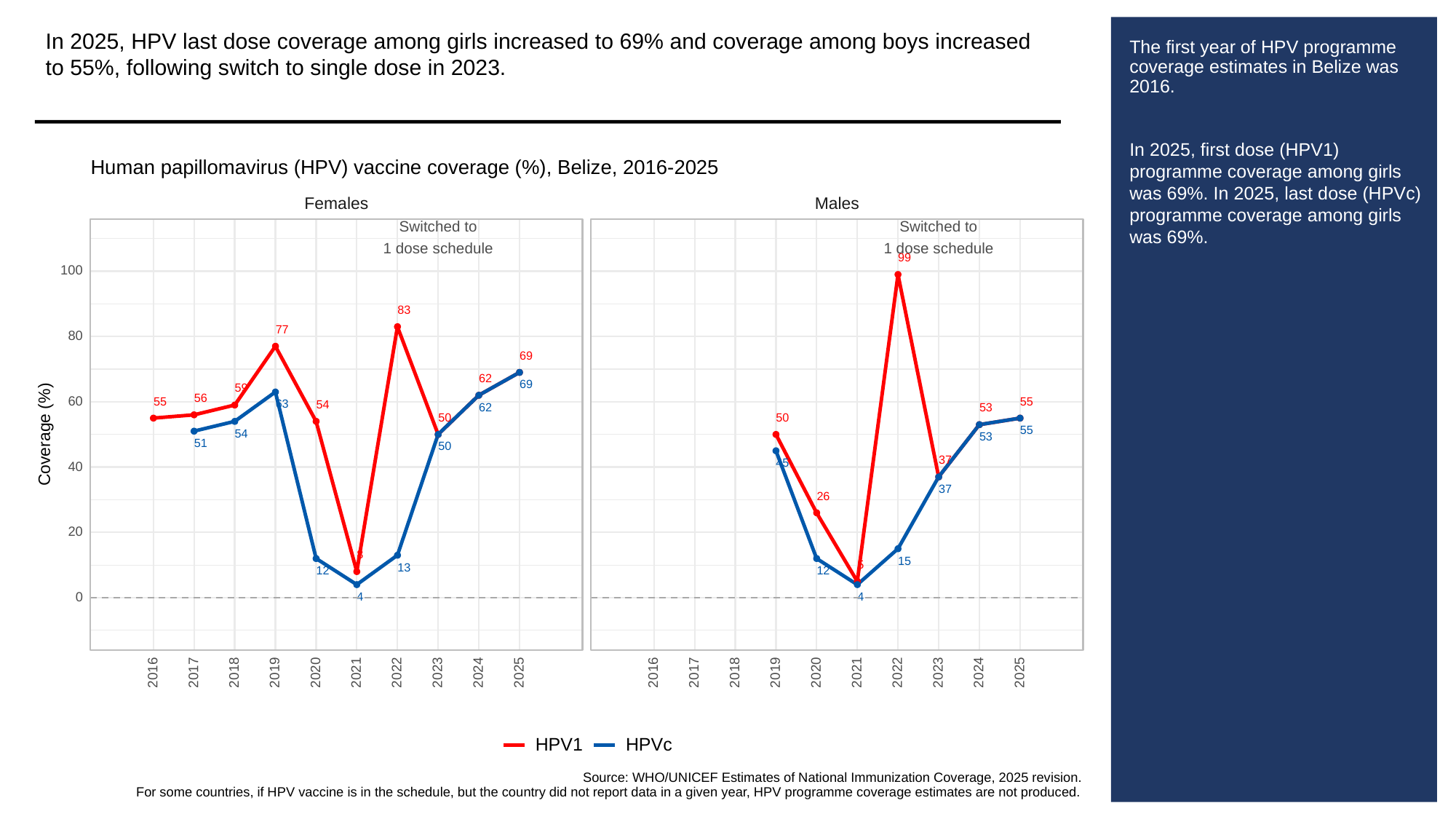

In 2025, HPV last dose coverage among girls increased to 69% and coverage among boys increased to 55%, following switch to single dose in 2023.
# The first year of HPV programme coverage estimates in Belize was 2016.

In 2025, first dose (HPV1) programme coverage among girls was 69%. In 2025, last dose (HPVc) programme coverage among girls was 69%.

Human papillomavirus (HPV) vaccine coverage (%), Belize, 2016-2025
Females
Males

Switched to
Switched to

1 dose schedule
1 dose schedule
99
100

83

77

80

69

62
69
59

56
60
55
55
63
54

62
53

50
50

55
Coverage (%)

54

53

51
50

37
45
40

37
26

20

8

15
5
13

12
12

0
4
4

2023
2023
2016
2017
2018
2019
2020
2021
2022
2024
2025
2016
2017
2018
2019
2020
2021
2022
2024
2025
HPVc
HPV1

Source: WHO/UNICEF Estimates of National Immunization Coverage, 2025 revision.
For some countries, if HPV vaccine is in the schedule, but the country did not report data in a given year, HPV programme coverage estimates are not produced.